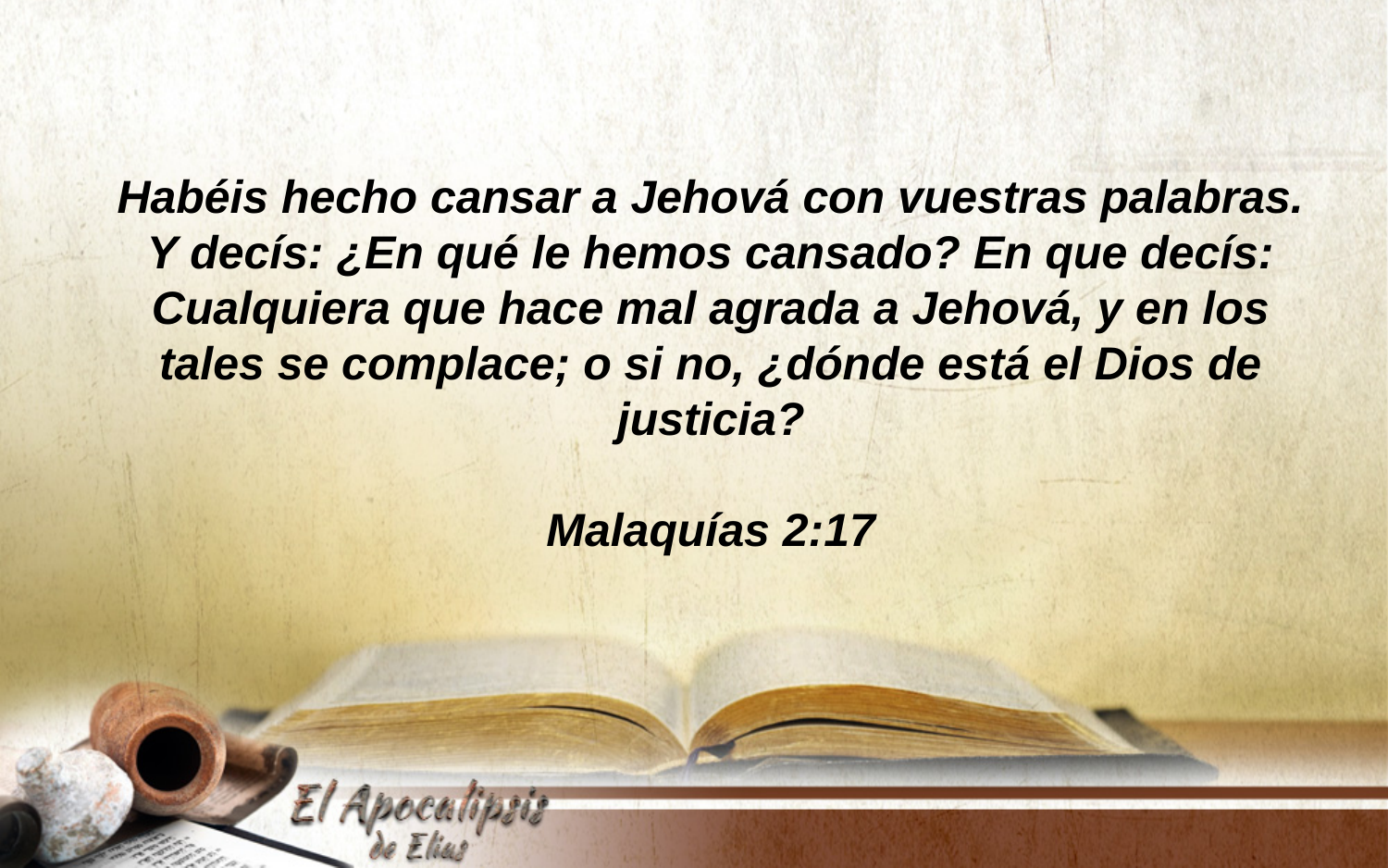

Habéis hecho cansar a Jehová con vuestras palabras. Y decís: ¿En qué le hemos cansado? En que decís: Cualquiera que hace mal agrada a Jehová, y en los tales se complace; o si no, ¿dónde está el Dios de justicia?

Malaquías 2:17